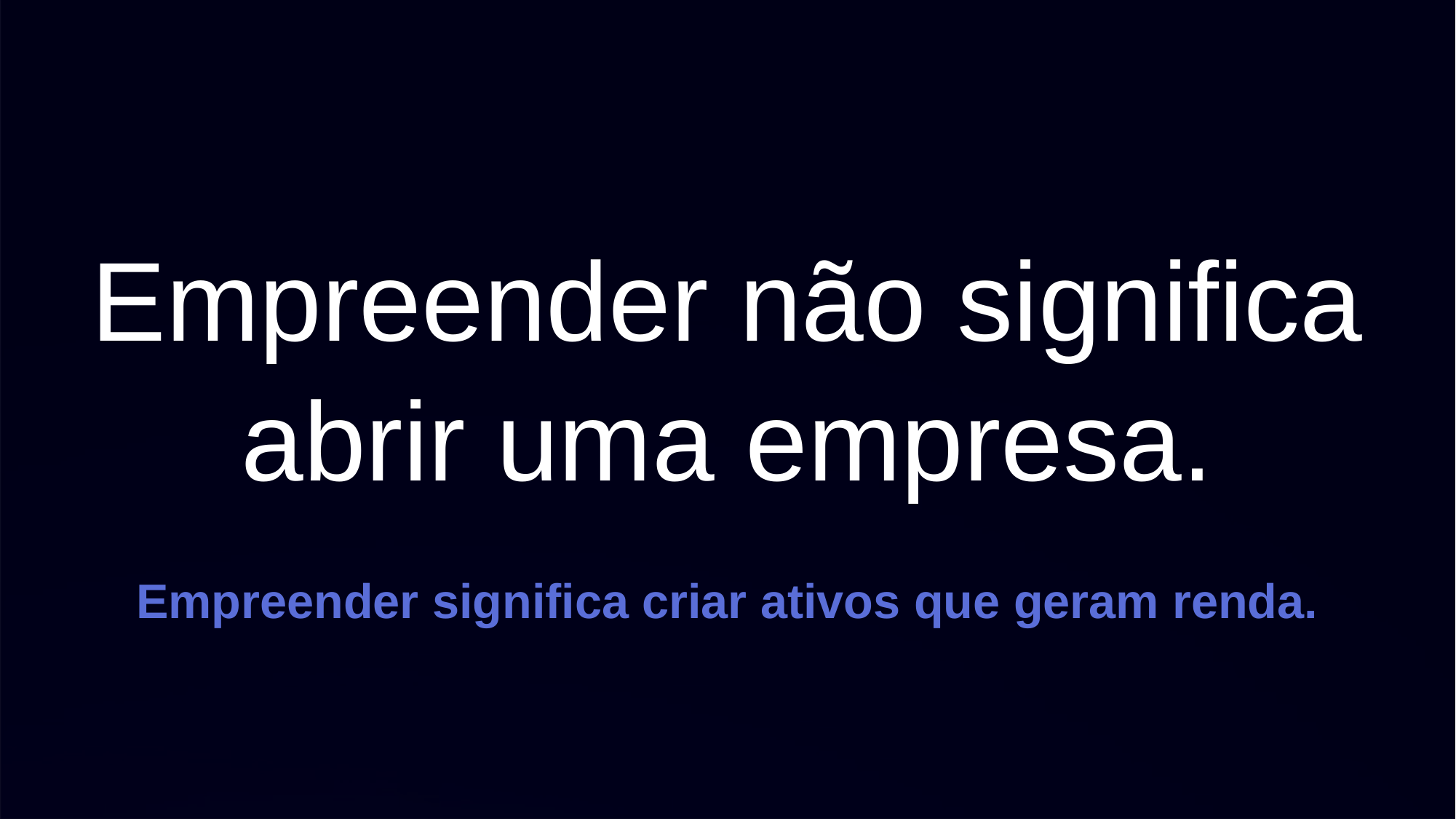

Empreender não significa abrir uma empresa.
Empreender significa criar ativos que geram renda.